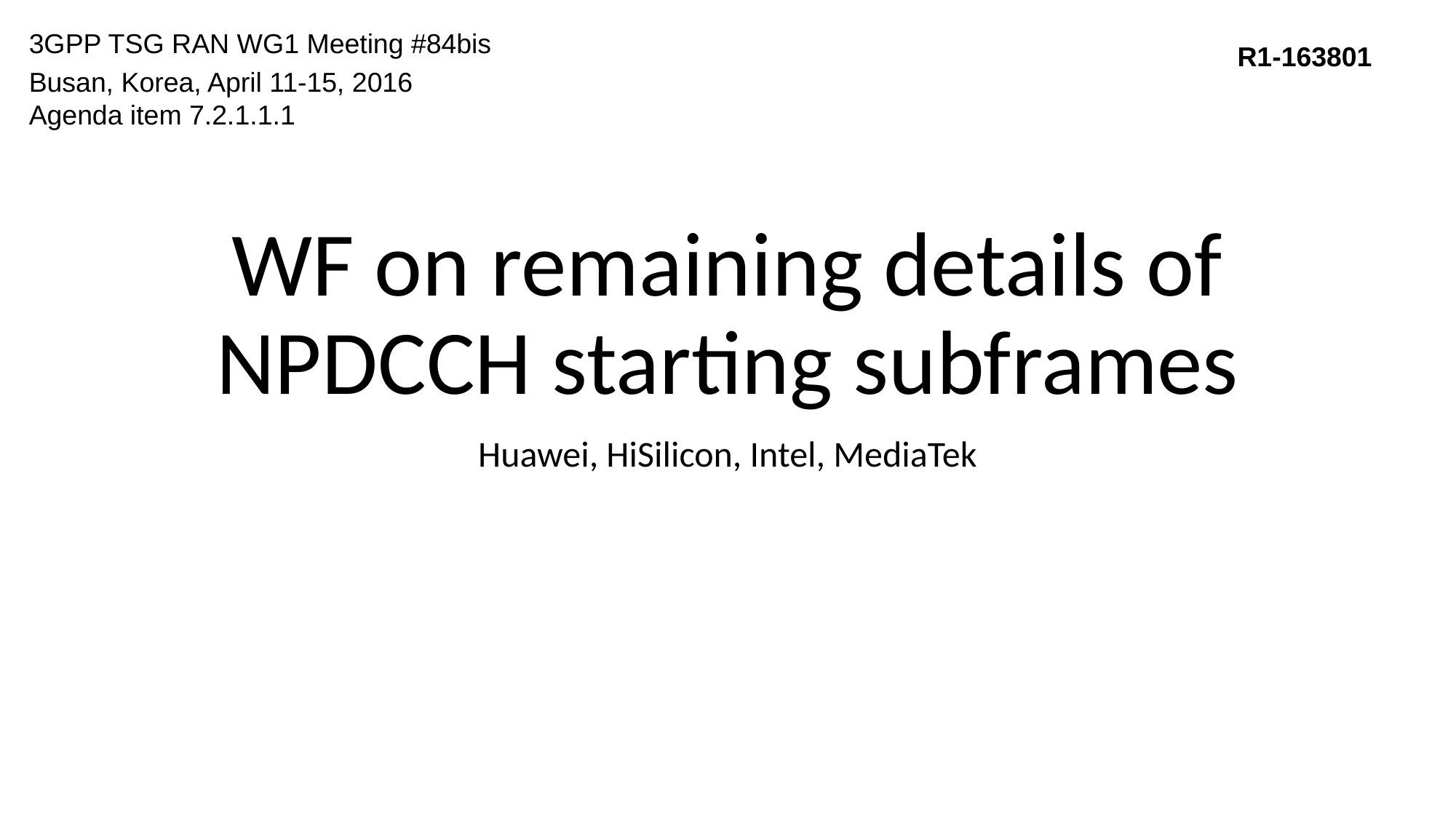

3GPP TSG RAN WG1 Meeting #84bis
Busan, Korea, April 11-15, 2016
Agenda item 7.2.1.1.1
R1-163801
# WF on remaining details of NPDCCH starting subframes
Huawei, HiSilicon, Intel, MediaTek